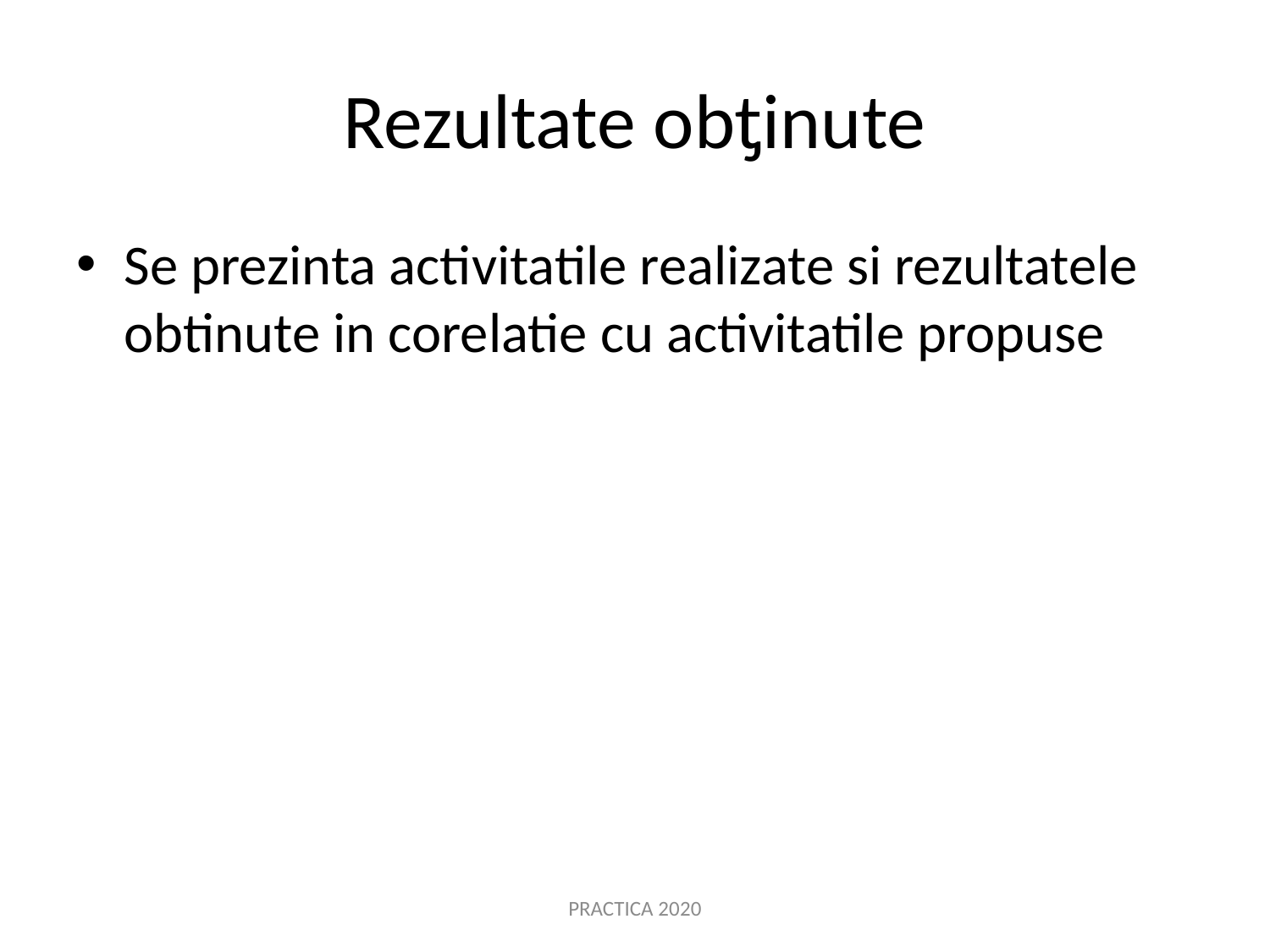

# Rezultate obƫinute
Se prezinta activitatile realizate si rezultatele obtinute in corelatie cu activitatile propuse
PRACTICA 2020